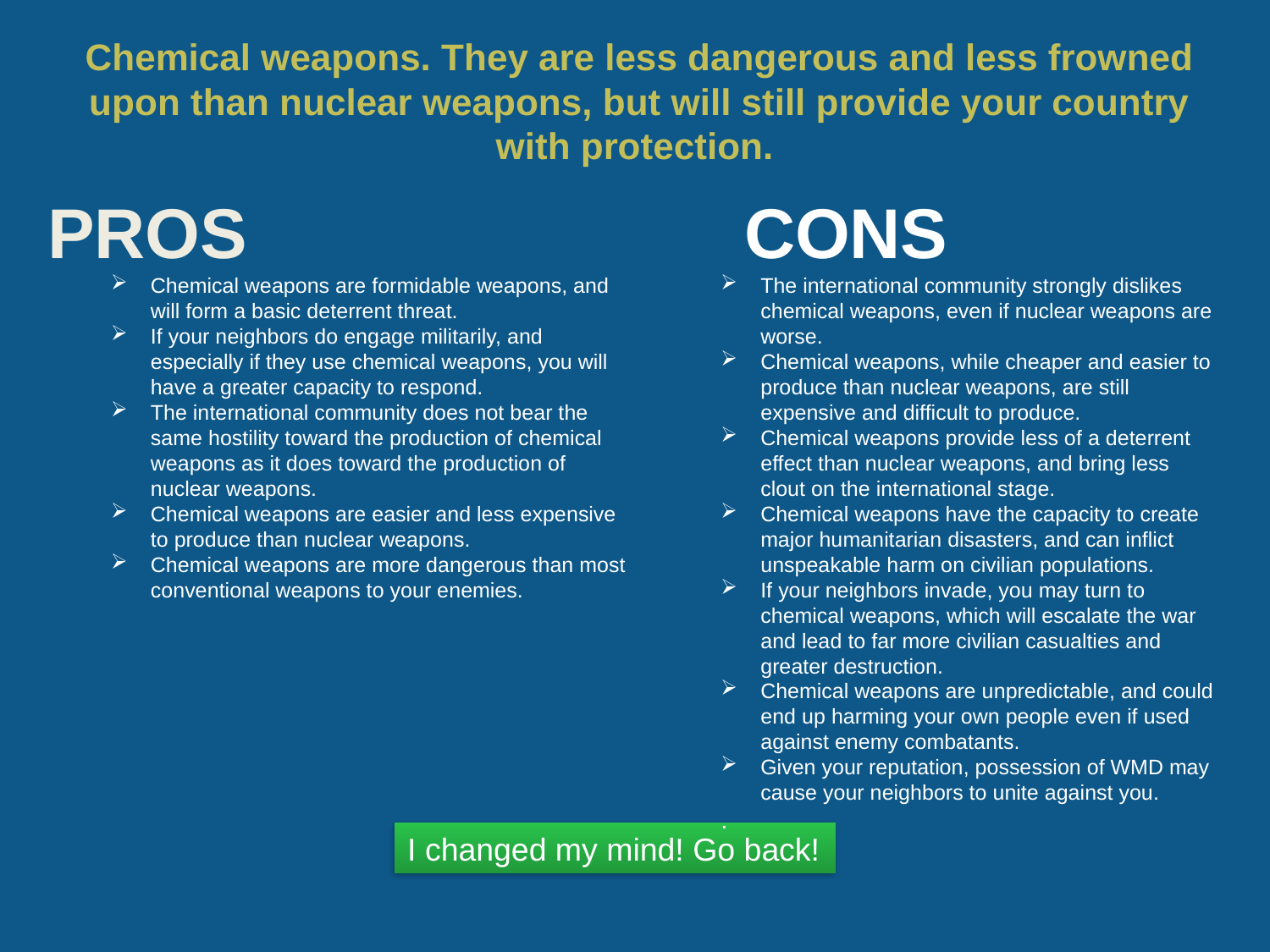

# Chemical weapons. They are less dangerous and less frowned upon than nuclear weapons, but will still provide your country with protection.
Chemical weapons are formidable weapons, and will form a basic deterrent threat.
If your neighbors do engage militarily, and especially if they use chemical weapons, you will have a greater capacity to respond.
The international community does not bear the same hostility toward the production of chemical weapons as it does toward the production of nuclear weapons.
Chemical weapons are easier and less expensive to produce than nuclear weapons.
Chemical weapons are more dangerous than most conventional weapons to your enemies.
The international community strongly dislikes chemical weapons, even if nuclear weapons are worse.
Chemical weapons, while cheaper and easier to produce than nuclear weapons, are still expensive and difficult to produce.
Chemical weapons provide less of a deterrent effect than nuclear weapons, and bring less clout on the international stage.
Chemical weapons have the capacity to create major humanitarian disasters, and can inflict unspeakable harm on civilian populations.
If your neighbors invade, you may turn to chemical weapons, which will escalate the war and lead to far more civilian casualties and greater destruction.
Chemical weapons are unpredictable, and could end up harming your own people even if used against enemy combatants.
Given your reputation, possession of WMD may cause your neighbors to unite against you.
.